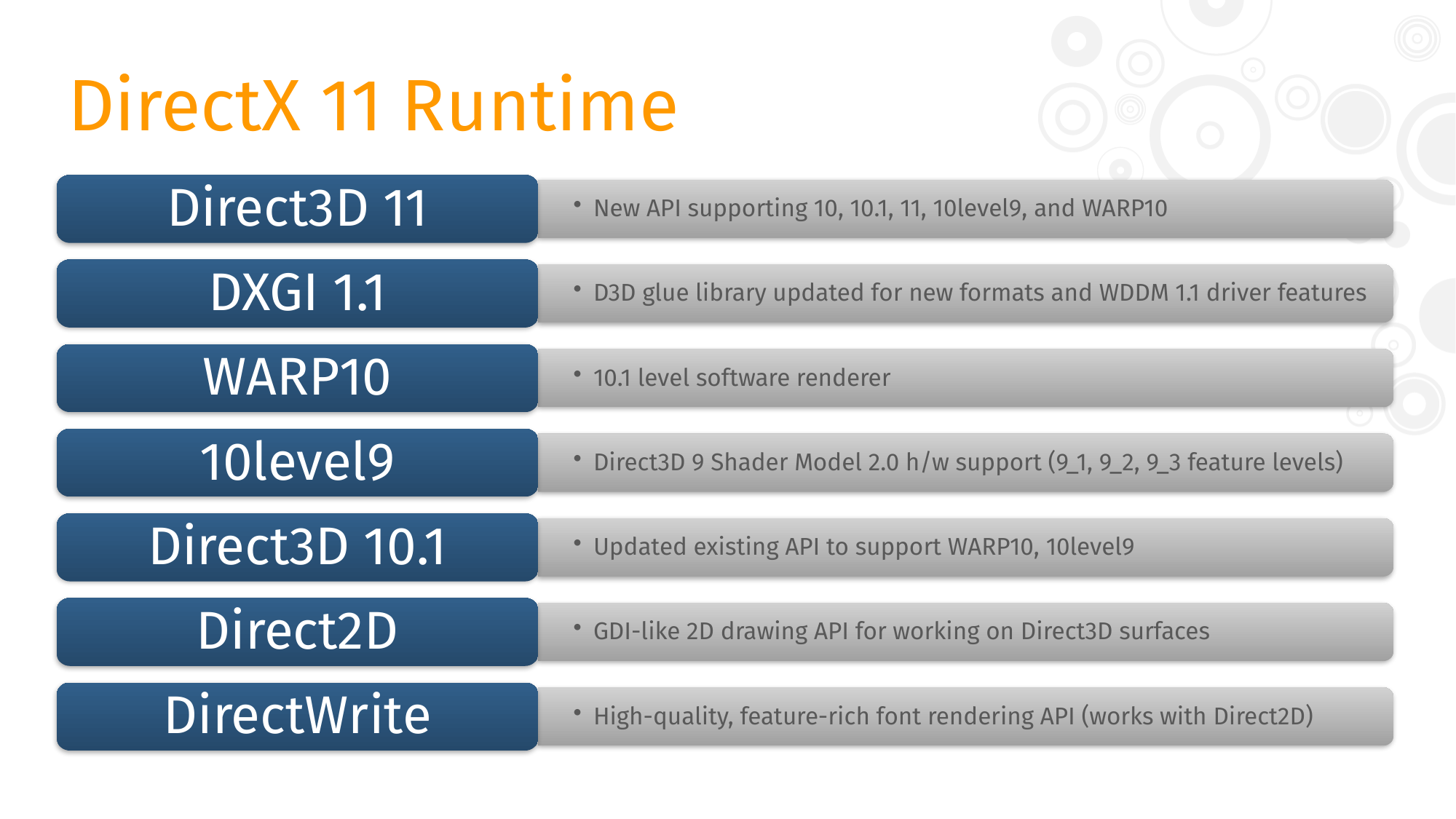

DirectX 11 Runtime
Direct3D 11
New API supporting 10, 10.1, 11, 10level9, and WARP10
DXGI 1.1
D3D glue library updated for new formats and WDDM 1.1 driver features
WARP10
10.1 level software renderer
10level9
Direct3D 9 Shader Model 2.0 h/w support (9_1, 9_2, 9_3 feature levels)
Direct3D 10.1
Updated existing API to support WARP10, 10level9
Direct2D
GDI-like 2D drawing API for working on Direct3D surfaces
DirectWrite
High-quality, feature-rich font rendering API (works with Direct2D)